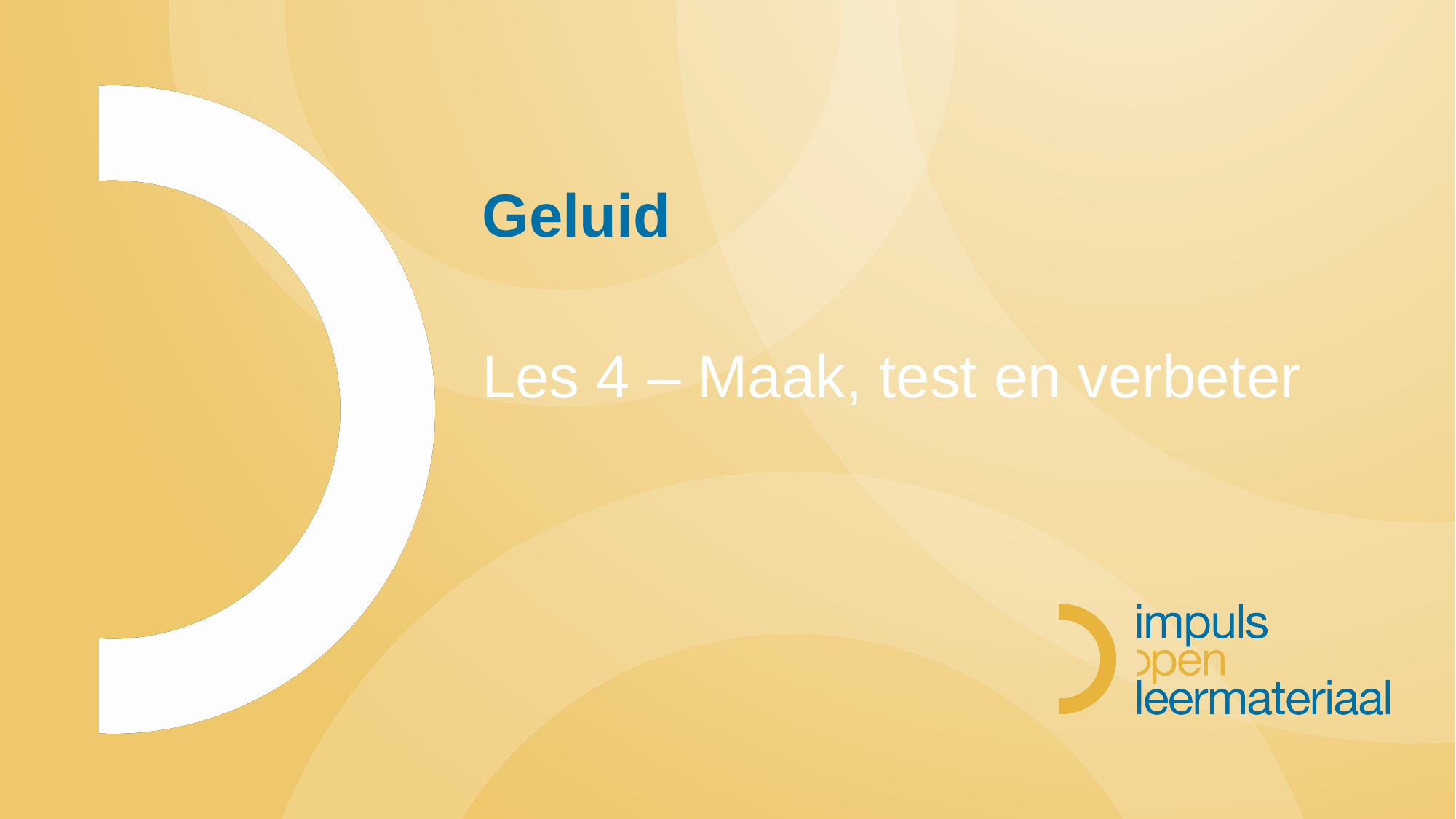

# Geluid
Les 4 – Maak, test en verbeter